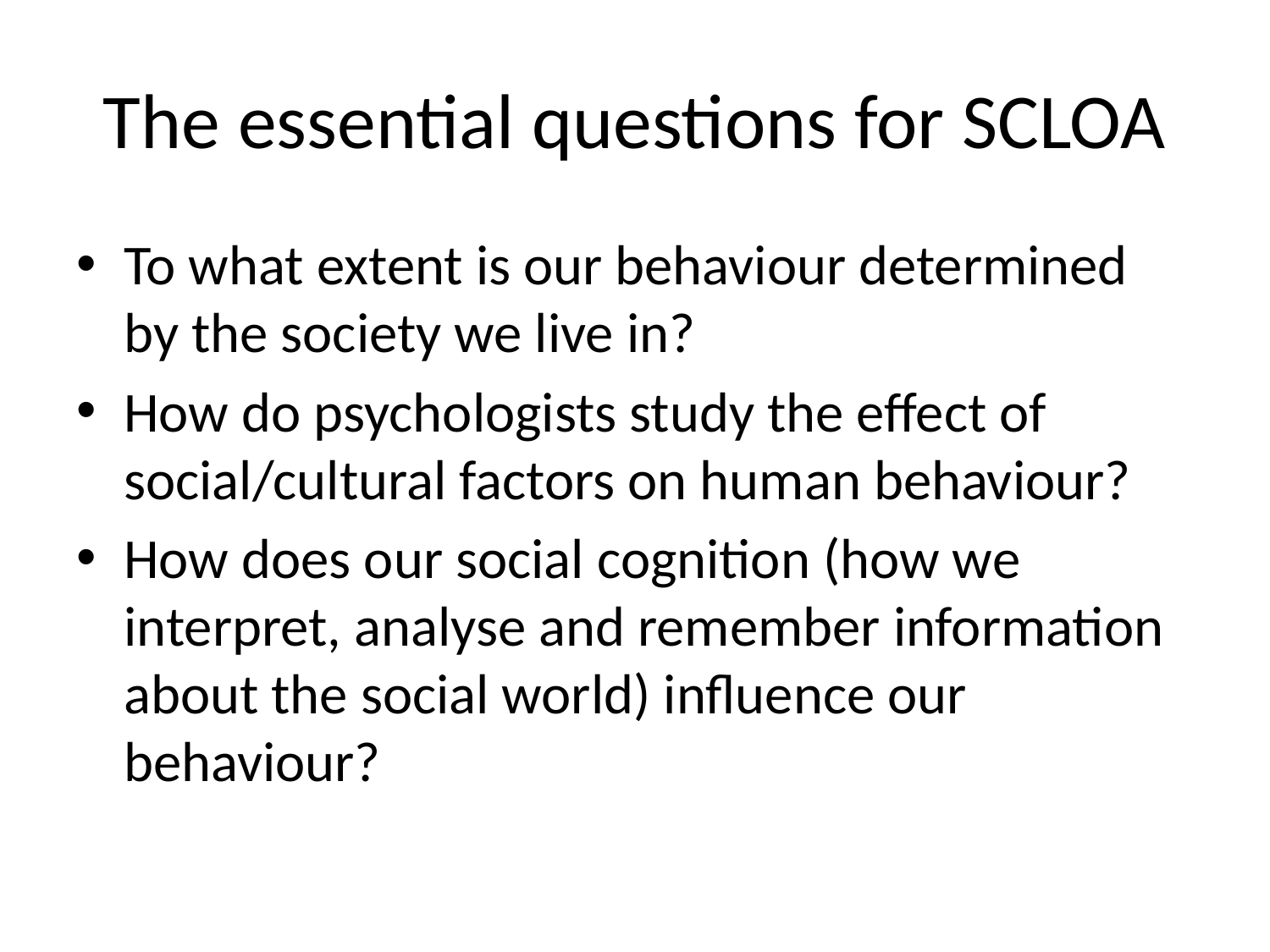

# The essential questions for SCLOA
To what extent is our behaviour determined by the society we live in?
How do psychologists study the effect of social/cultural factors on human behaviour?
How does our social cognition (how we interpret, analyse and remember information about the social world) influence our behaviour?